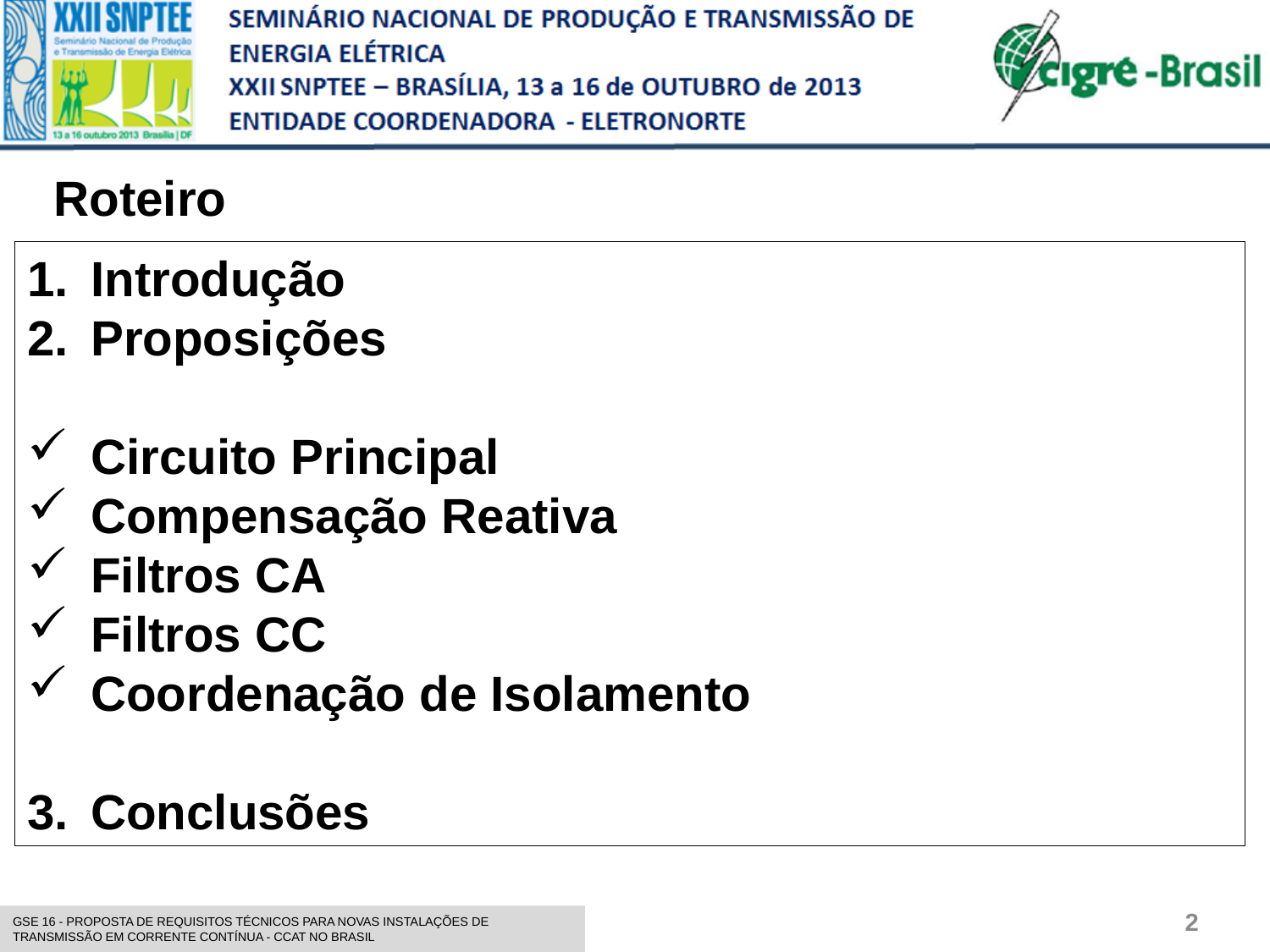

Roteiro
Introdução
Proposições

Circuito Principal
Compensação Reativa
Filtros CA
Filtros CC
Coordenação de Isolamento

Conclusões
2